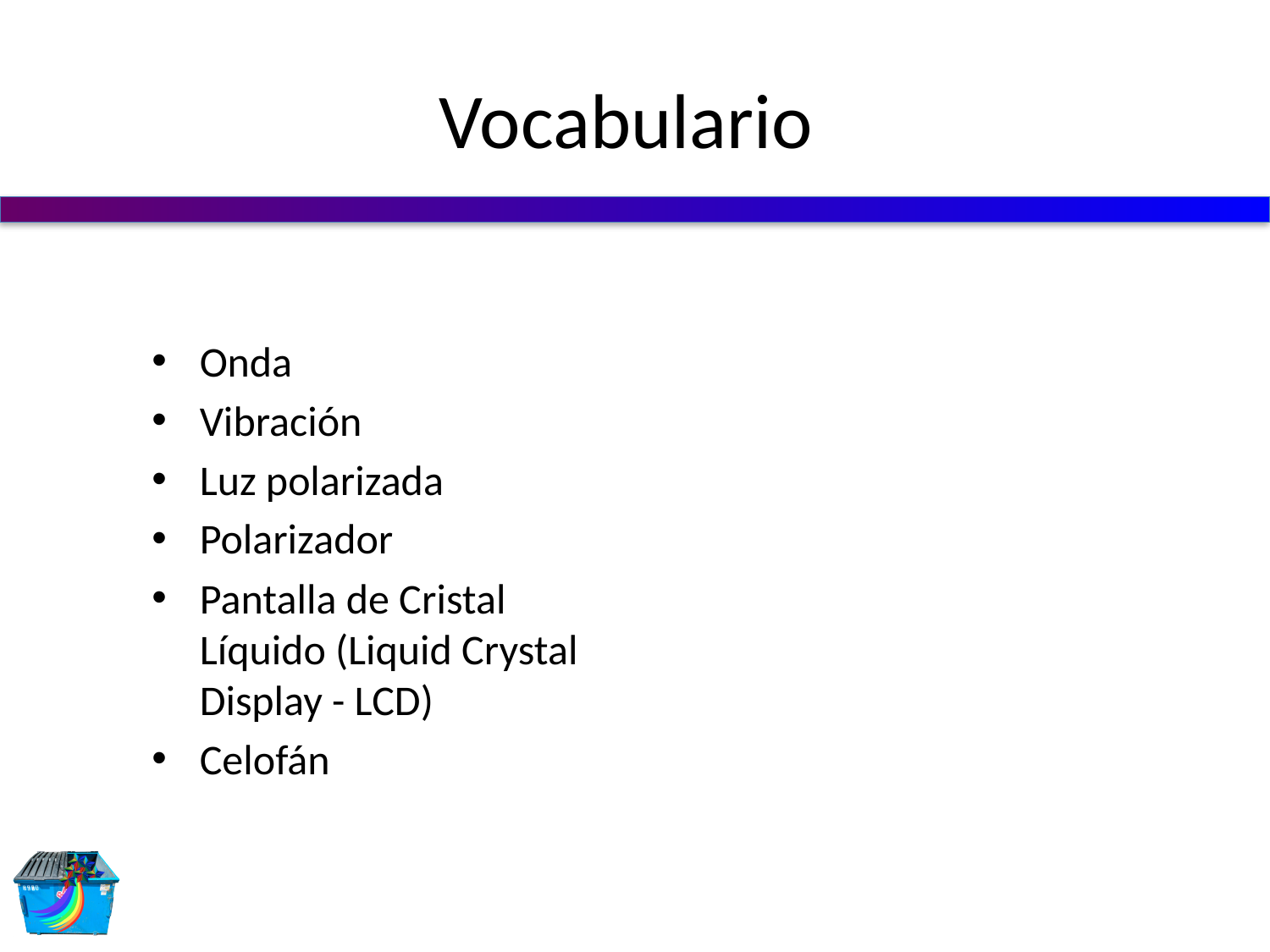

# Vocabulario
Onda
Vibración
Luz polarizada
Polarizador
Pantalla de Cristal Líquido (Liquid Crystal Display - LCD)
Celofán